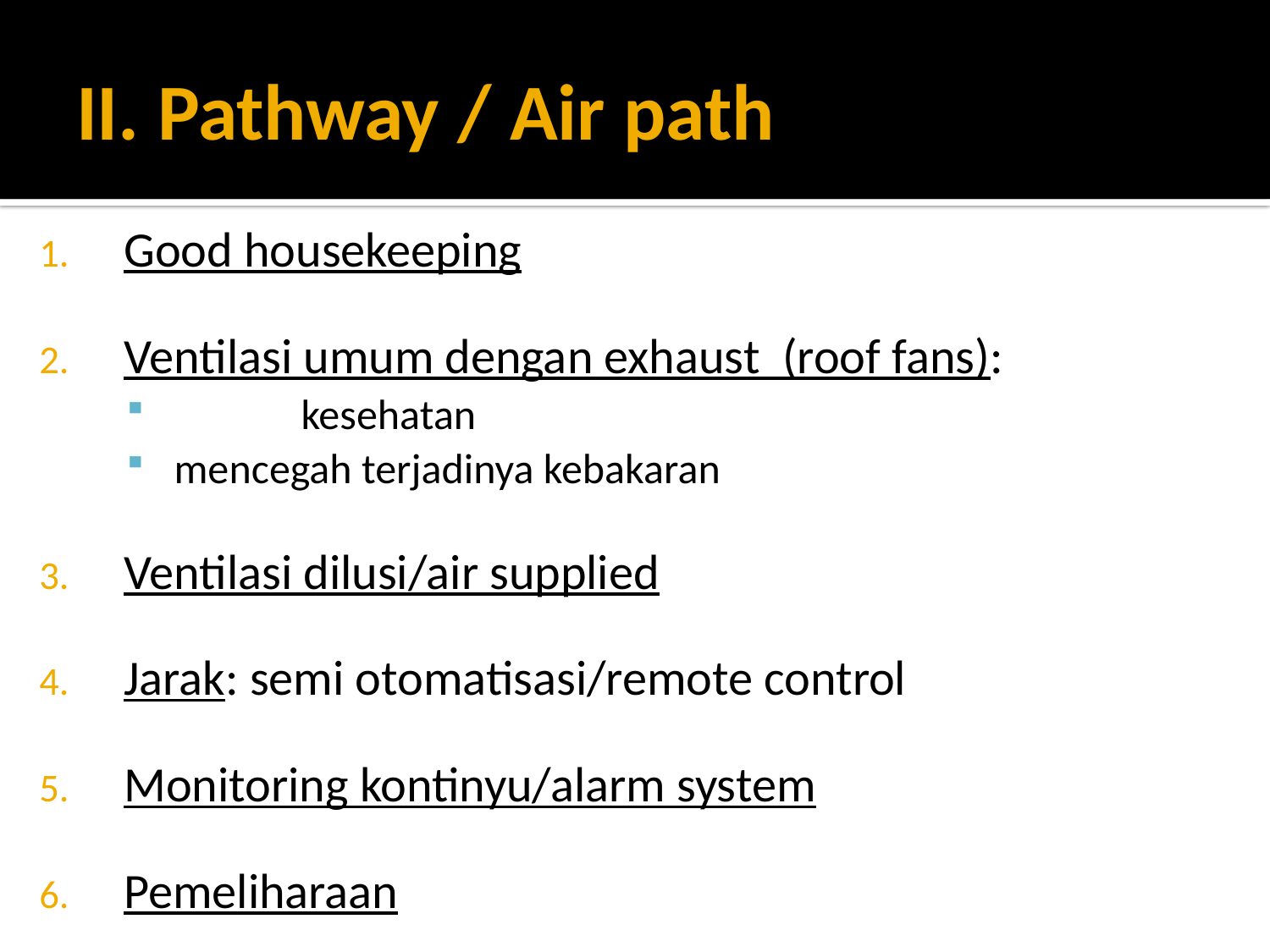

# II. Pathway / Air path
Good housekeeping

Ventilasi umum dengan exhaust  (roof fans):
	 kesehatan
 mencegah terjadinya kebakaran

Ventilasi dilusi/air supplied

Jarak: semi otomatisasi/remote control

Monitoring kontinyu/alarm system

Pemeliharaan